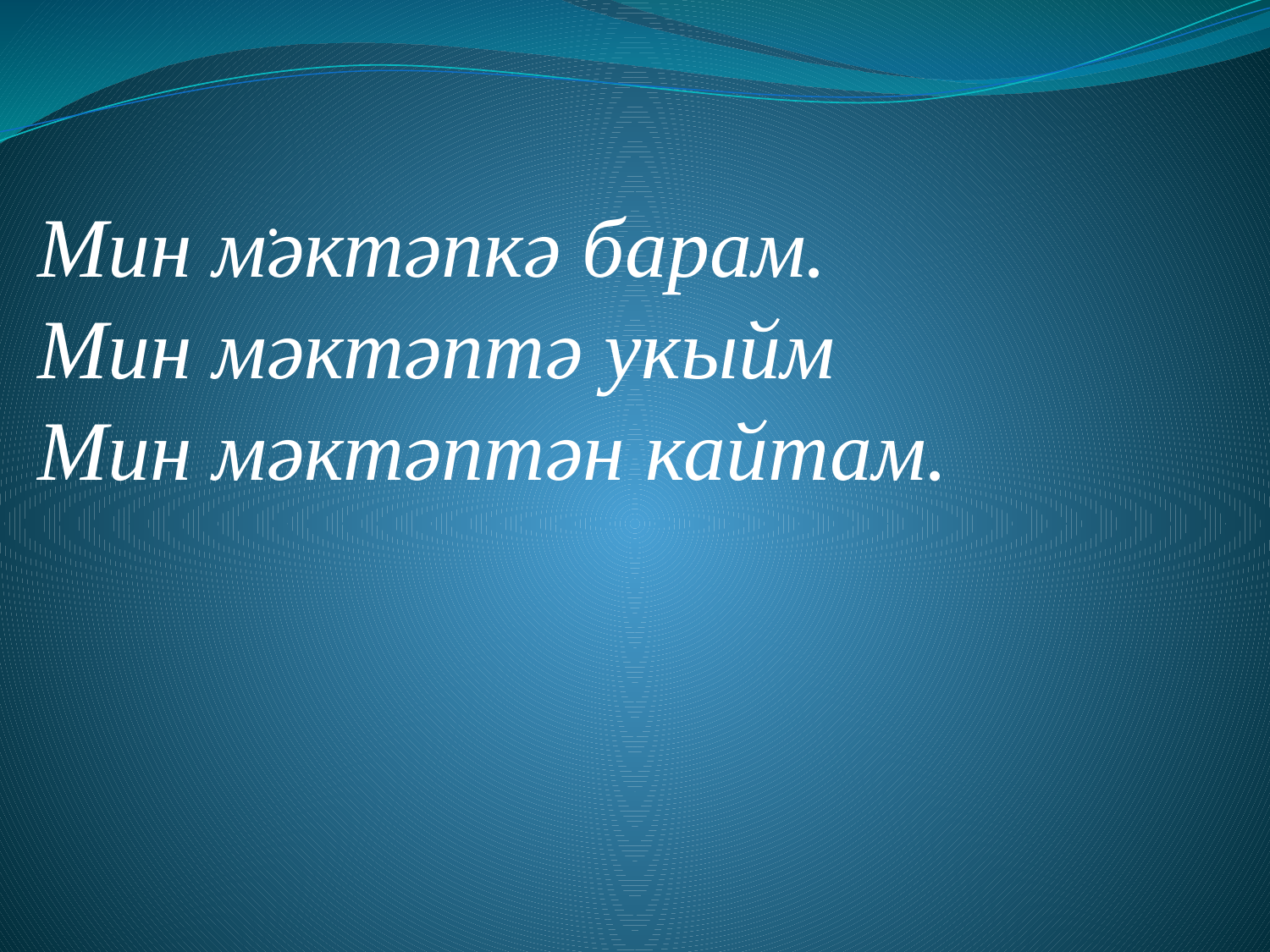

.

Мин мәктәпкә барам.
Мин мәктәптә укыйм
Мин мәктәптән кайтам.